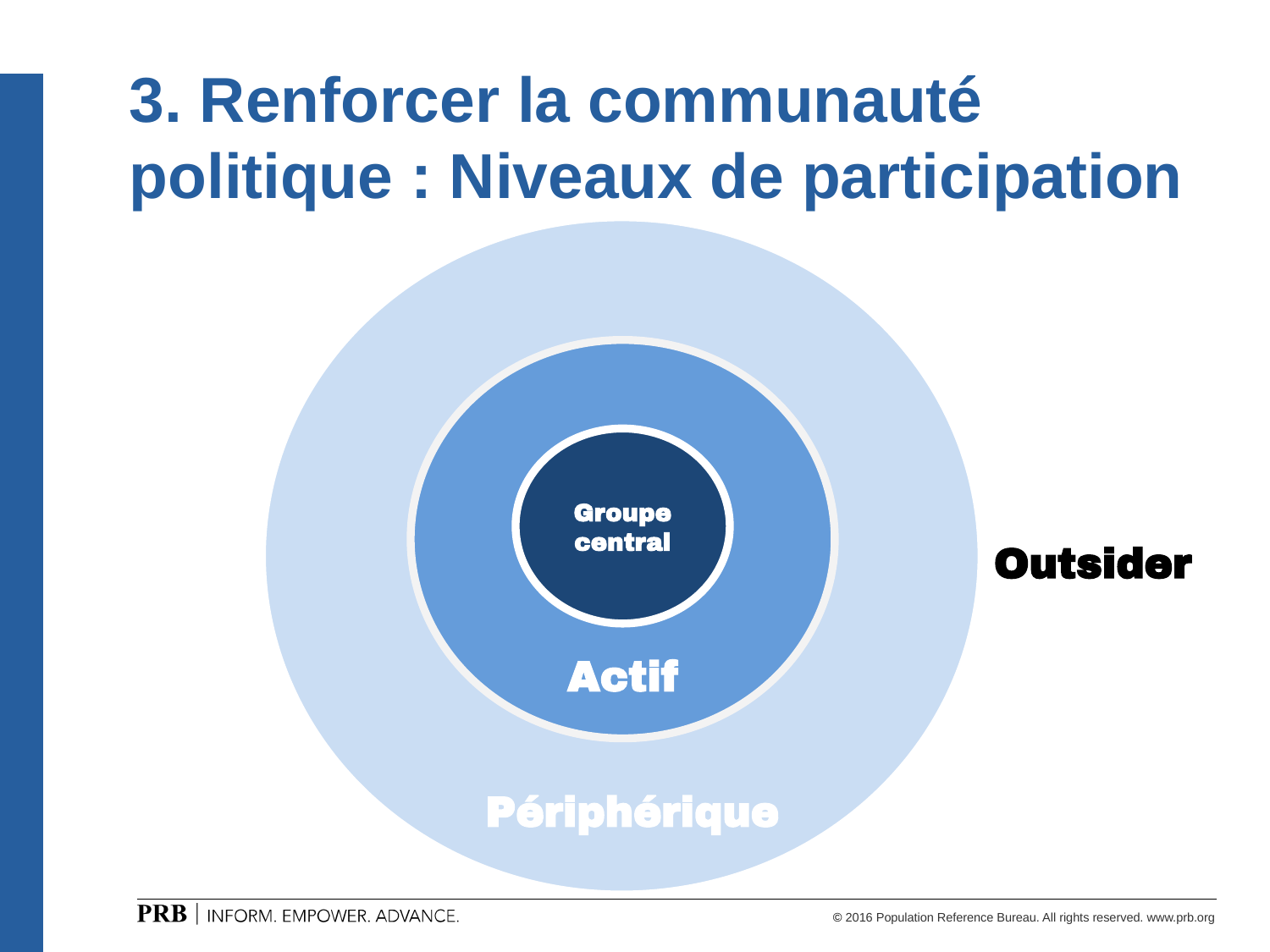

# 3. Renforcer la communauté politique : Niveaux de participation

Groupe central
Actif
Périphérique
Outsider